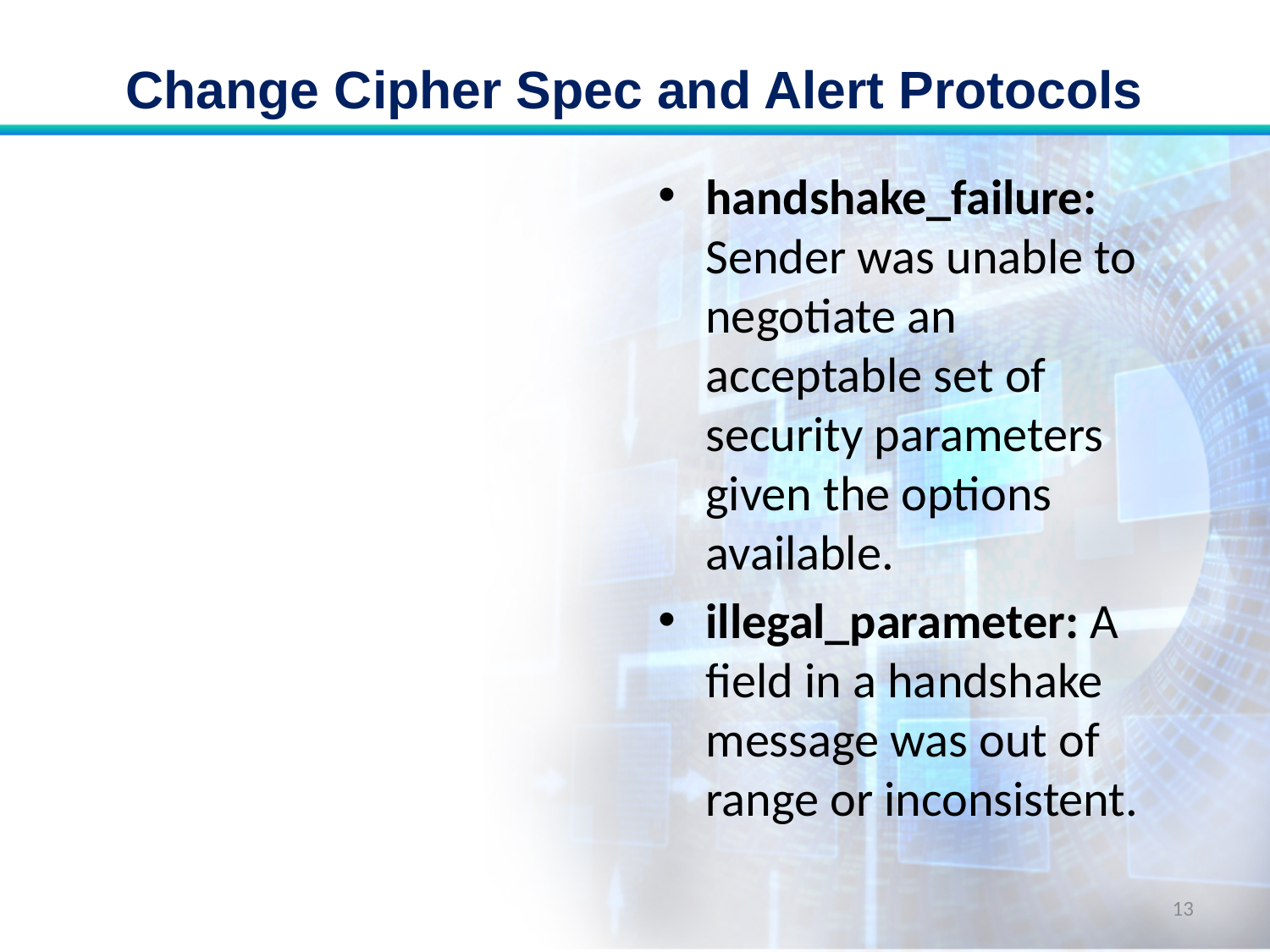

# Change Cipher Spec and Alert Protocols
handshake_failure: Sender was unable to negotiate an acceptable set of security parameters given the options available.
illegal_parameter: A field in a handshake message was out of range or inconsistent.
13